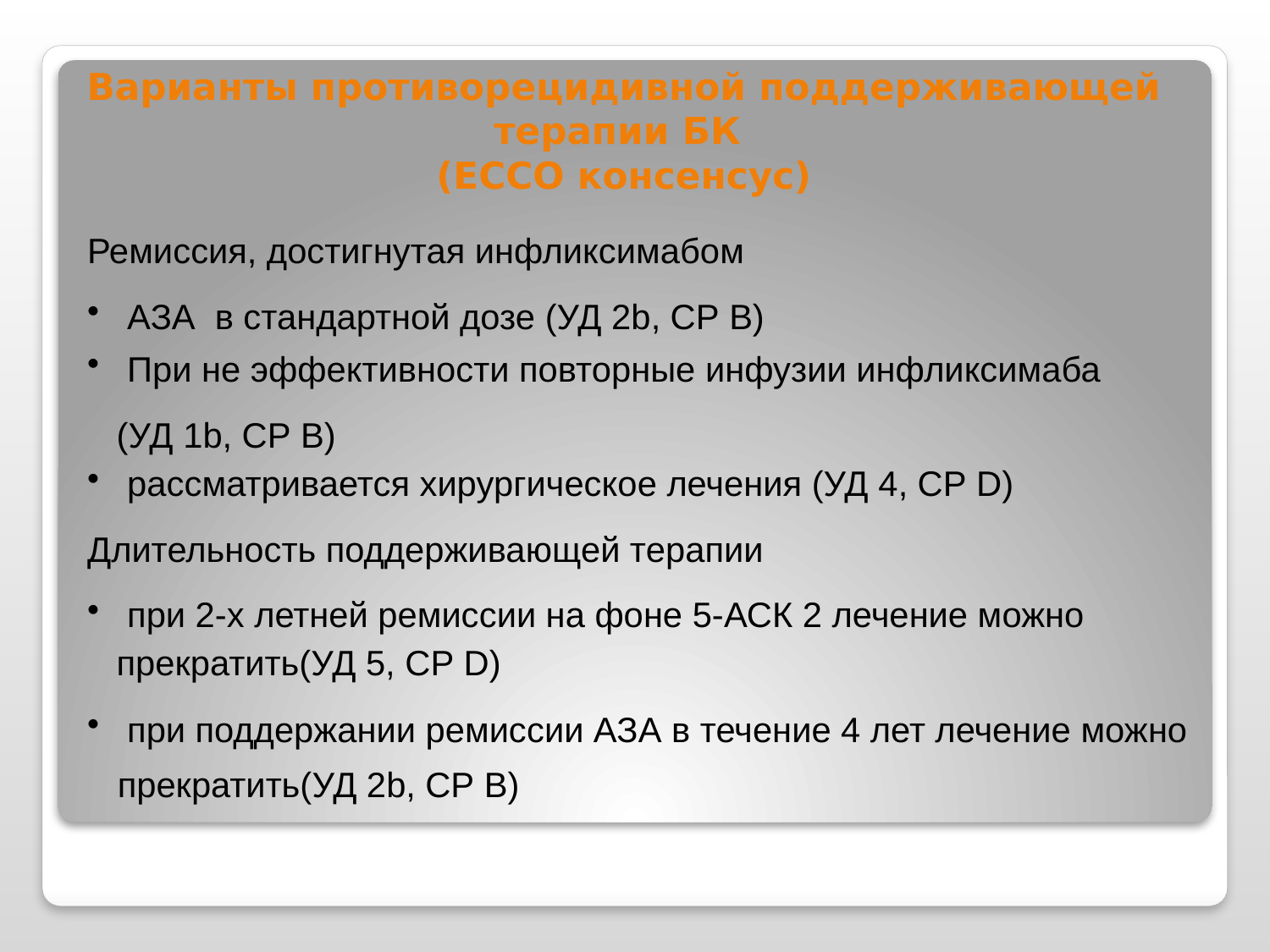

Варианты противорецидивной поддерживающей терапии БК
(ЕССО консенсус)
Ремиссия, достигнутая инфликсимабом
 АЗА  в стандартной дозе (УД 2b, СР В)
 При не эффективности повторные инфузии инфликсимаба
   (УД 1b, СР В)
 рассматривается хирургическое лечения (УД 4, СР D)
Длительность поддерживающей терапии
 при 2-х летней ремиссии на фоне 5-АСК 2 лечение можно
   прекратить(УД 5, СР D)
 при поддержании ремиссии АЗА в течение 4 лет лечение можно прекратить(УД 2b, СР В)